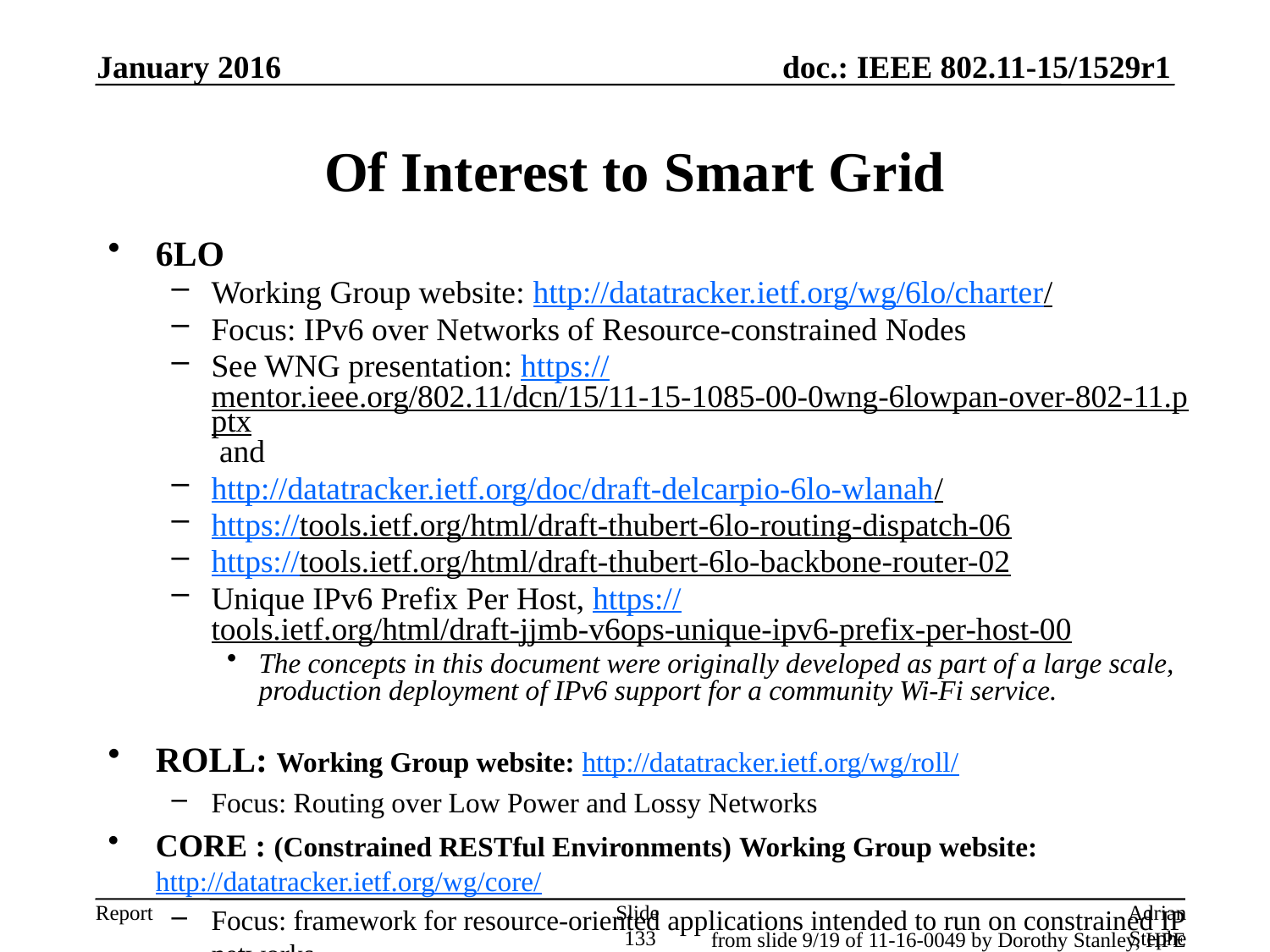

January 2016
# Of Interest to Smart Grid
6LO
Working Group website: http://datatracker.ietf.org/wg/6lo/charter/
Focus: IPv6 over Networks of Resource-constrained Nodes
See WNG presentation: https://mentor.ieee.org/802.11/dcn/15/11-15-1085-00-0wng-6lowpan-over-802-11.pptx and
http://datatracker.ietf.org/doc/draft-delcarpio-6lo-wlanah/
https://tools.ietf.org/html/draft-thubert-6lo-routing-dispatch-06
https://tools.ietf.org/html/draft-thubert-6lo-backbone-router-02
Unique IPv6 Prefix Per Host, https://tools.ietf.org/html/draft-jjmb-v6ops-unique-ipv6-prefix-per-host-00
The concepts in this document were originally developed as part of a large scale, production deployment of IPv6 support for a community Wi-Fi service.

ROLL: Working Group website: http://datatracker.ietf.org/wg/roll/
Focus: Routing over Low Power and Lossy Networks
CORE : (Constrained RESTful Environments) Working Group website: http://datatracker.ietf.org/wg/core/
Focus: framework for resource-oriented applications intended to run on constrained IP networks.

Slide 133
Adrian Stephens, Intel Corporation
from slide 9/19 of 11-16-0049 by Dorothy Stanley, HPE